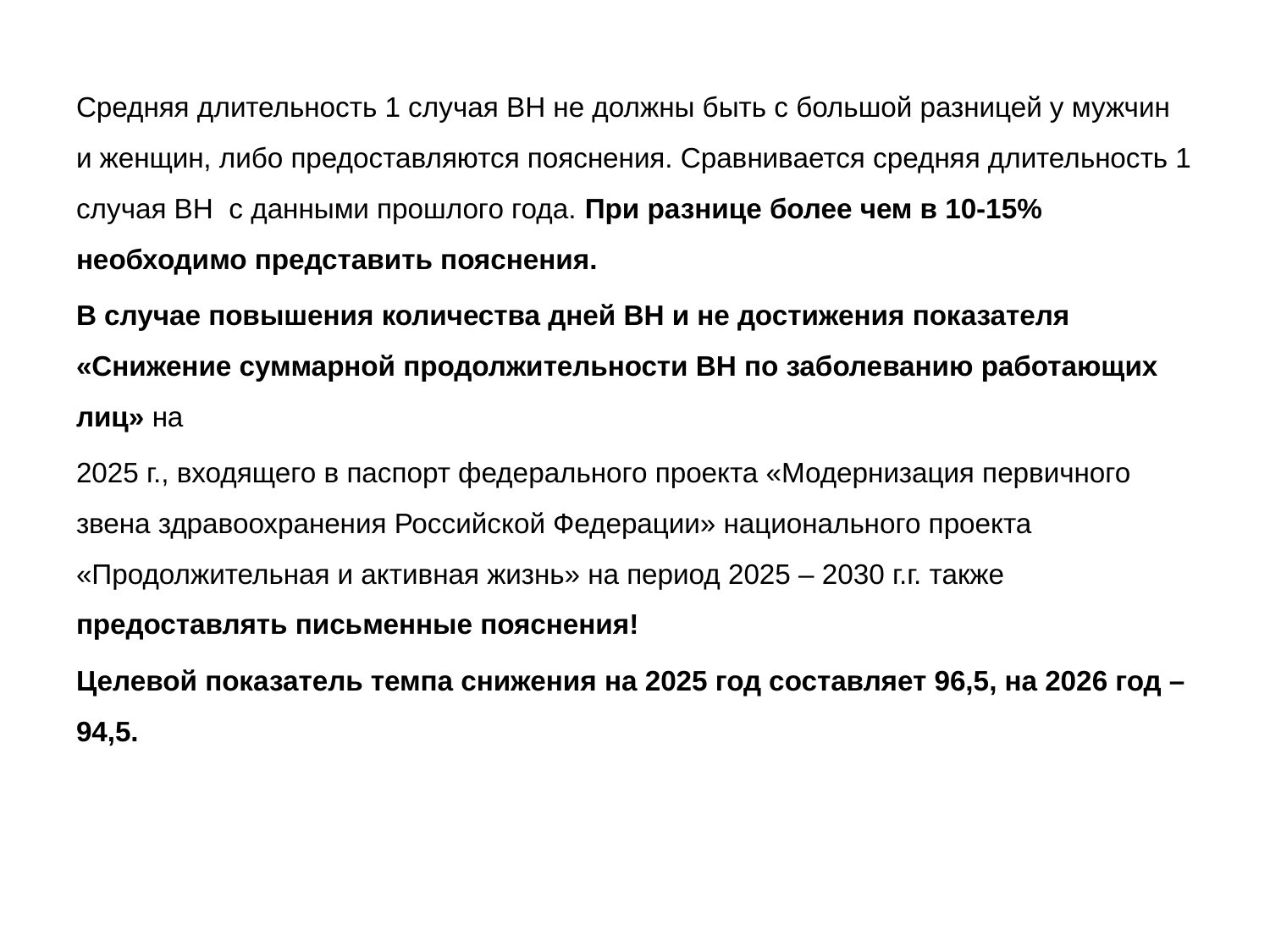

# Средняя длительность 1 случая ВН не должны быть с большой разницей у мужчин и женщин, либо предоставляются пояснения. Сравнивается средняя длительность 1 случая ВН  с данными прошлого года. При разнице более чем в 10-15% необходимо представить пояснения.
В случае повышения количества дней ВН и не достижения показателя «Снижение суммарной продолжительности ВН по заболеванию работающих лиц» на
2025 г., входящего в паспорт федерального проекта «Модернизация первичного звена здравоохранения Российской Федерации» национального проекта «Продолжительная и активная жизнь» на период 2025 – 2030 г.г. также предоставлять письменные пояснения!
Целевой показатель темпа снижения на 2025 год составляет 96,5, на 2026 год – 94,5.